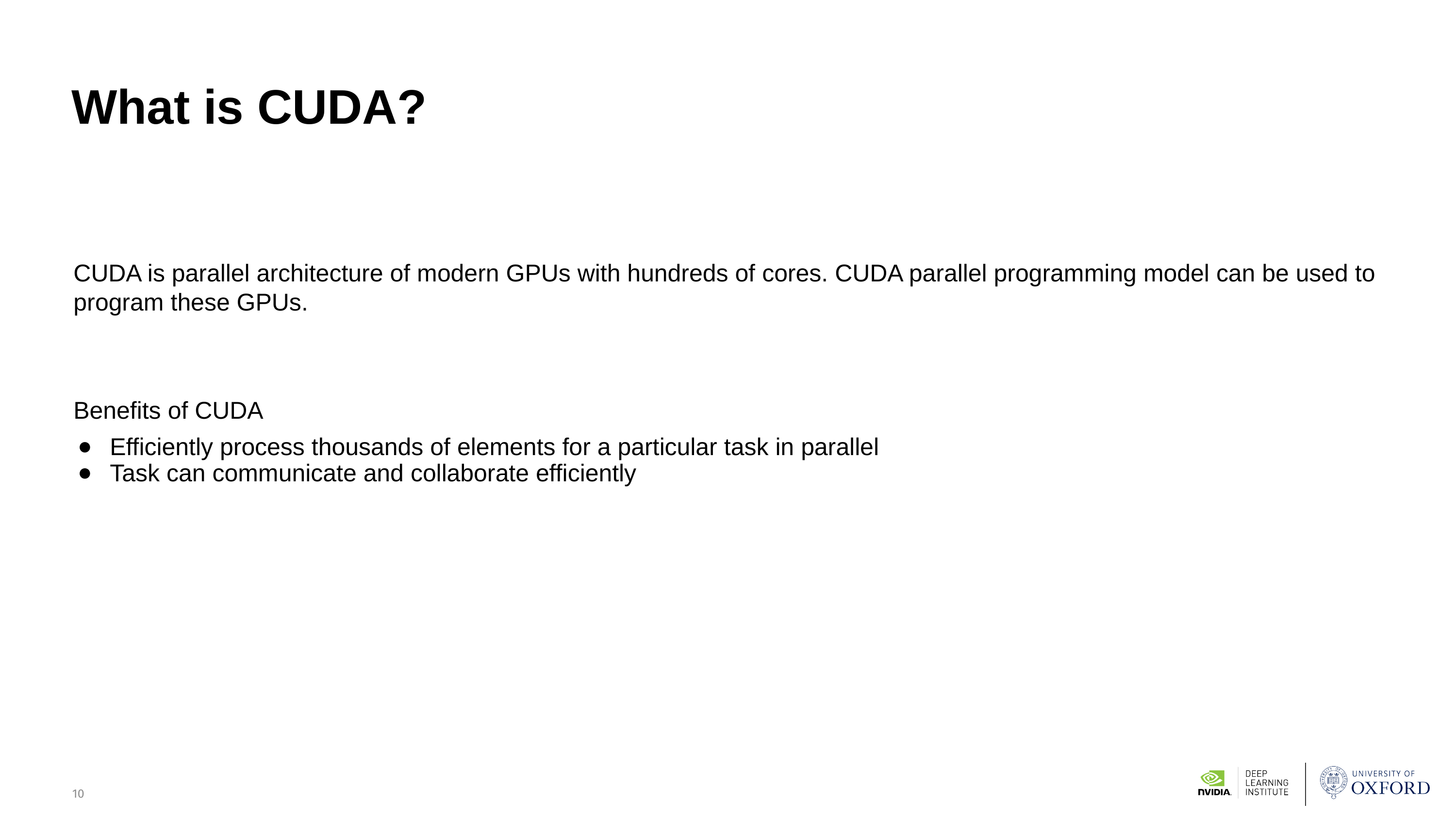

# What is CUDA?
CUDA is parallel architecture of modern GPUs with hundreds of cores. CUDA parallel programming model can be used to program these GPUs.

Benefits of CUDA
Efficiently process thousands of elements for a particular task in parallel
Task can communicate and collaborate efficiently